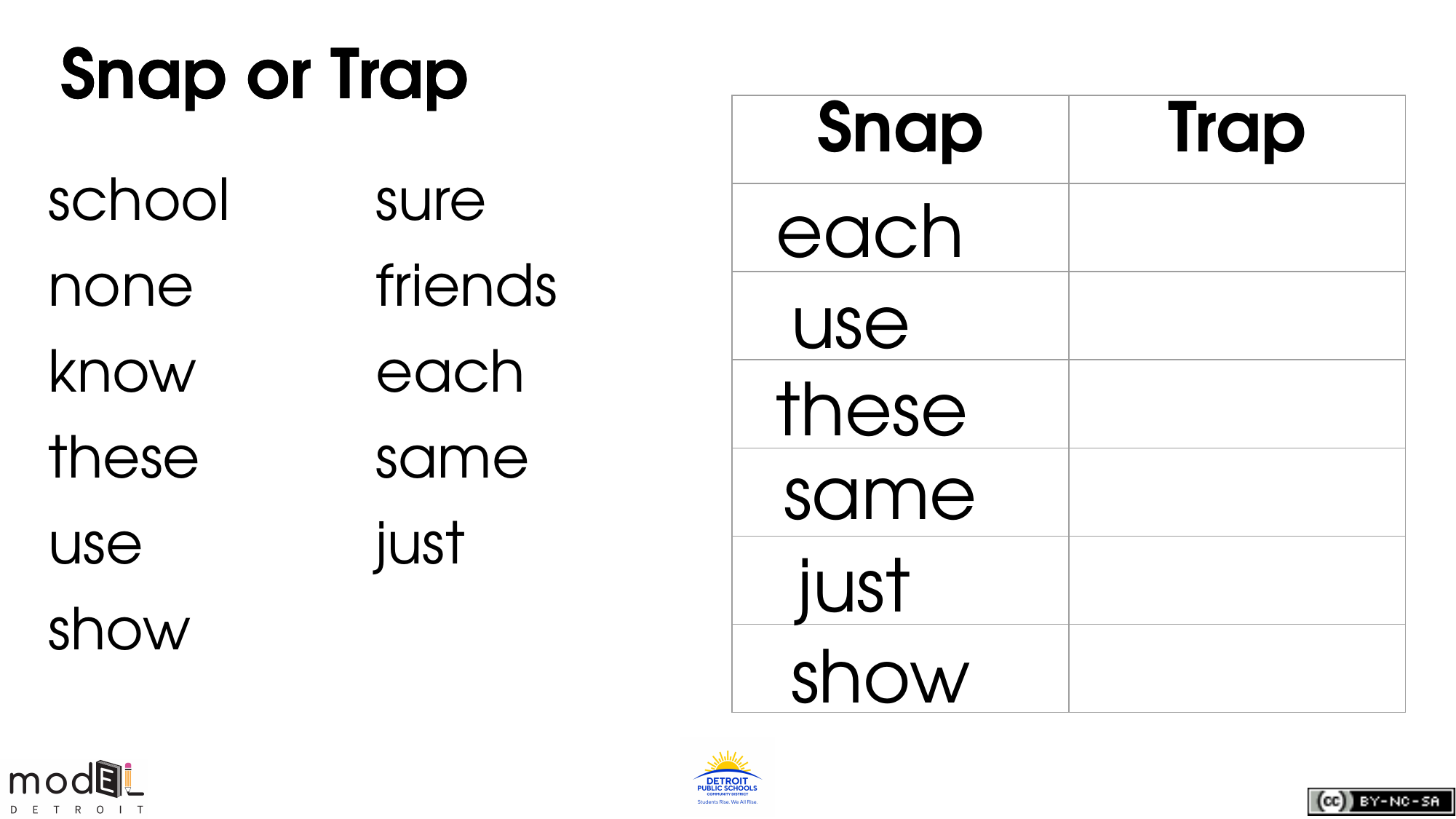

# Snap or Trap
Snap or Trap
| Snap | Trap |
| --- | --- |
|  |  |
|  |  |
|  |  |
|  |  |
|  |  |
|  |  |
school		sure
none		friends
know		each
these		same
use			just
show

each
use

these

same

just

show